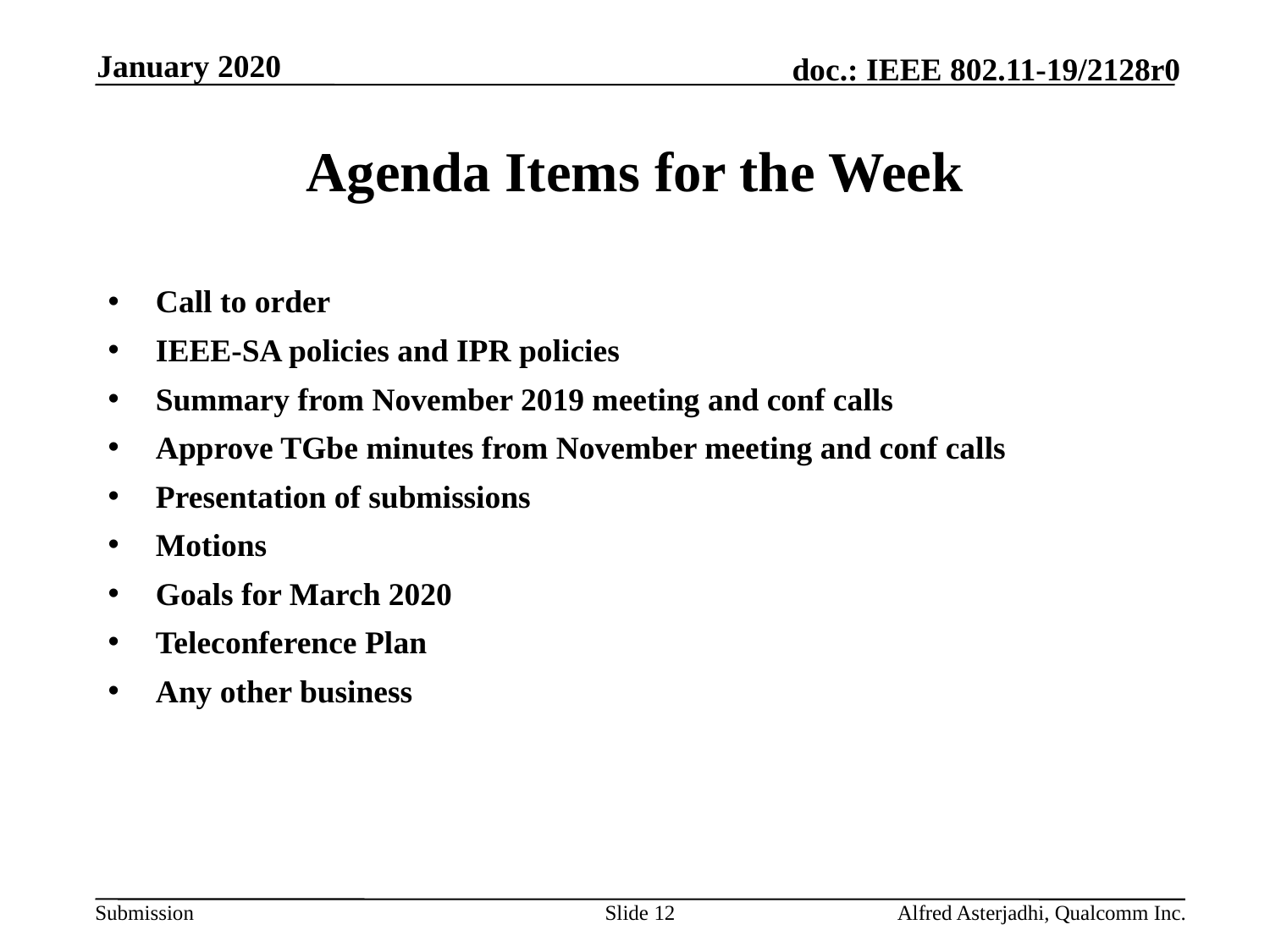

January 2020
# Agenda Items for the Week
Call to order
IEEE-SA policies and IPR policies
Summary from November 2019 meeting and conf calls
Approve TGbe minutes from November meeting and conf calls
Presentation of submissions
Motions
Goals for March 2020
Teleconference Plan
Any other business
Slide 12
Alfred Asterjadhi, Qualcomm Inc.